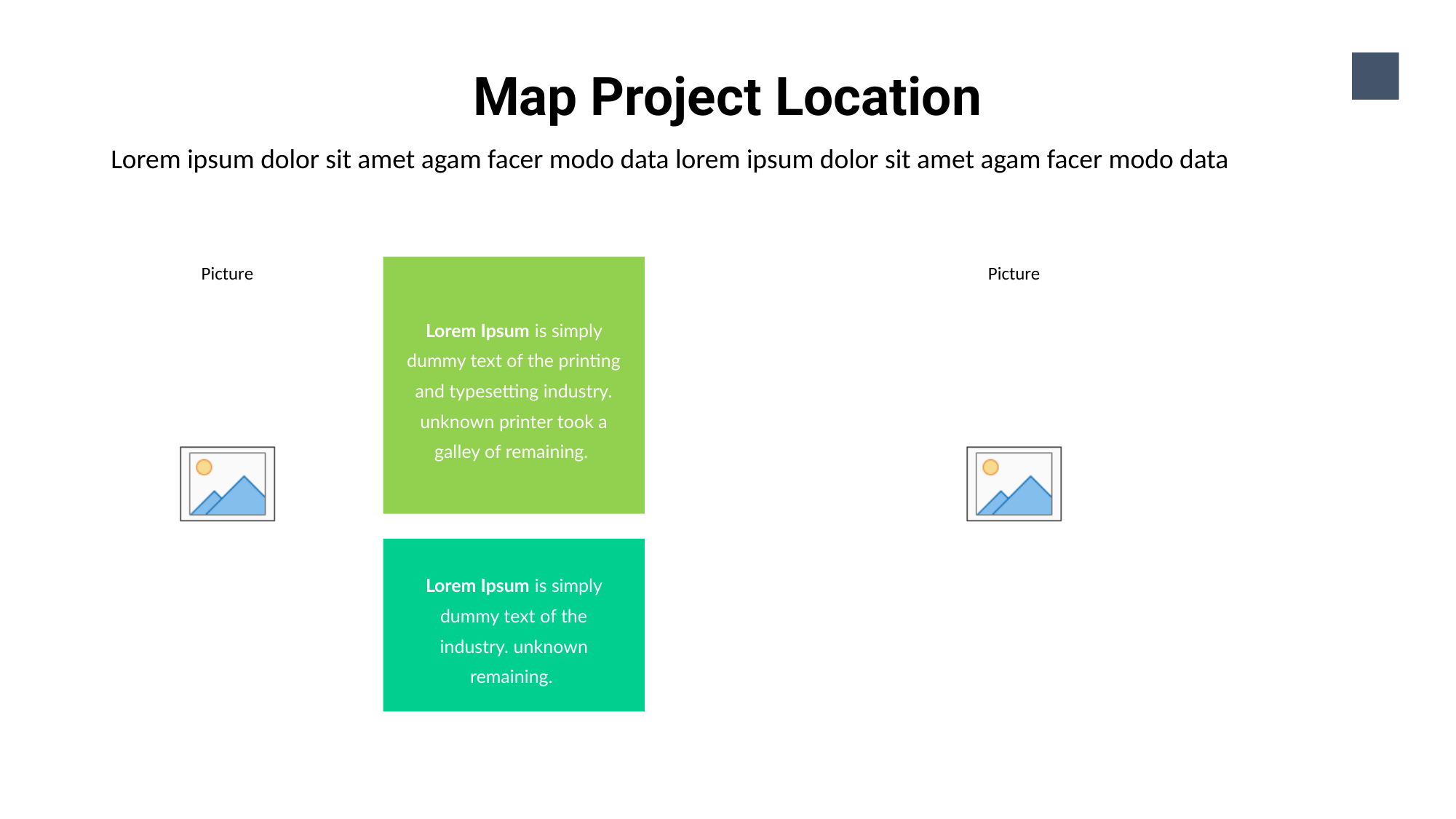

Map Project Location
23
Lorem ipsum dolor sit amet agam facer modo data lorem ipsum dolor sit amet agam facer modo data

Lorem Ipsum is simply dummy text of the printing and typesetting industry. unknown printer took a galley of remaining.

Lorem Ipsum is simply dummy text of the industry. unknown remaining.